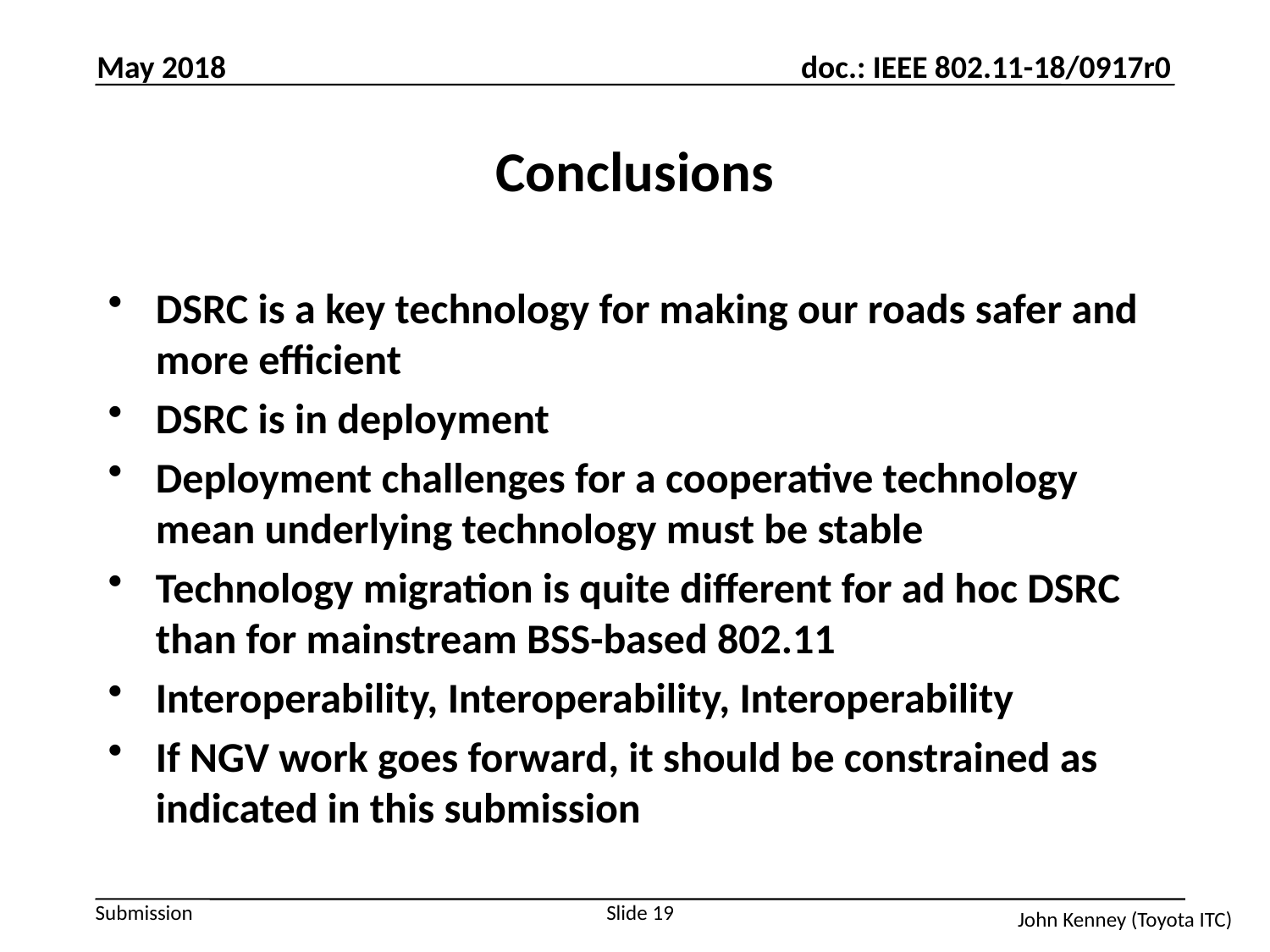

May 2018
# Conclusions
DSRC is a key technology for making our roads safer and more efficient
DSRC is in deployment
Deployment challenges for a cooperative technology mean underlying technology must be stable
Technology migration is quite different for ad hoc DSRC than for mainstream BSS-based 802.11
Interoperability, Interoperability, Interoperability
If NGV work goes forward, it should be constrained as indicated in this submission
Slide 19
John Kenney (Toyota ITC)